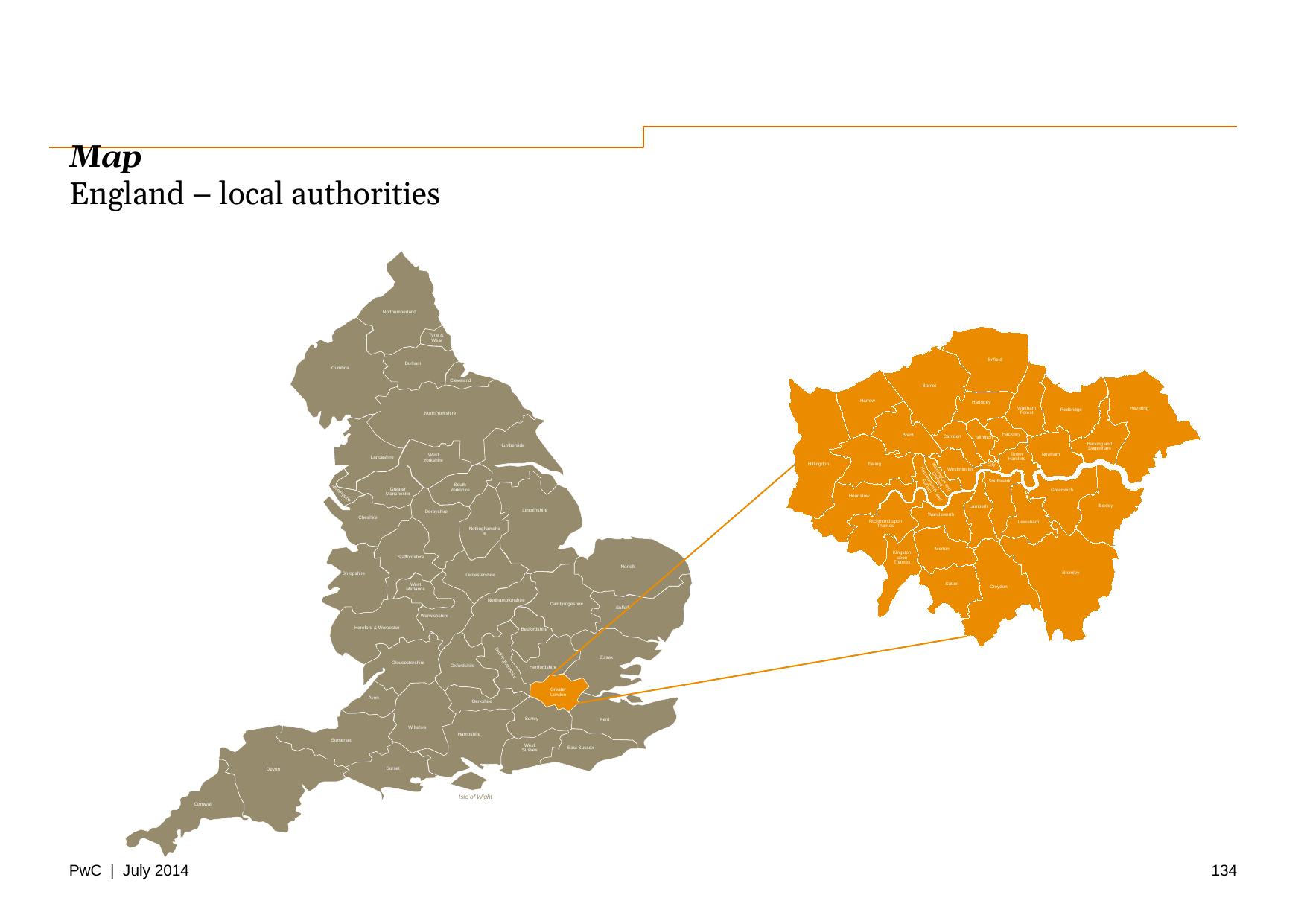

# Map England – local authorities

Northumberland
Tyne &
Wear
Durham
Cumbria
Cleveland
North Yorkshire
Humberside
West
Yorkshire
Lancashire
South
Yorkshire
Greater
Manchester
Merseyside
Lincolnshire
Derbyshire
Cheshire
Nottinghamshire
Staffordshire
Norfolk
Shropshire
Leicestershire
West
Midlands
Northamptonshire
Cambridgeshire
Suffolk
Warwickshire
Hereford & Worcester
Bedfordshire
Essex
Gloucestershire
Buckinghamshire
Oxfordshire
Hertfordshire
Greater
London
Avon
Berkshire
Surrey
Kent
Wiltshire
Hampshire
Somerset
West
Sussex
East Sussex
Dorset
Devon
Cornwall

Enfield
Barnet
Harrow
Haringey
Waltham Forest
Havering
Redbridge
Hackney
Brent
Camden
Islington
Barking and Dagenham
Tower Hamlets
Newham
Hillingdon
Ealing
City
Westminster
Kensington and Chelsea
Southwark
Hammersmith and Fulham
Greenwich
Hounslow
Bexley
Lambeth
Wandsworth
Richmond upon Thames
Lewisham
Merton
Kingston upon Thames
Bromley
Sutton
Croydon
Isle of Wight
134